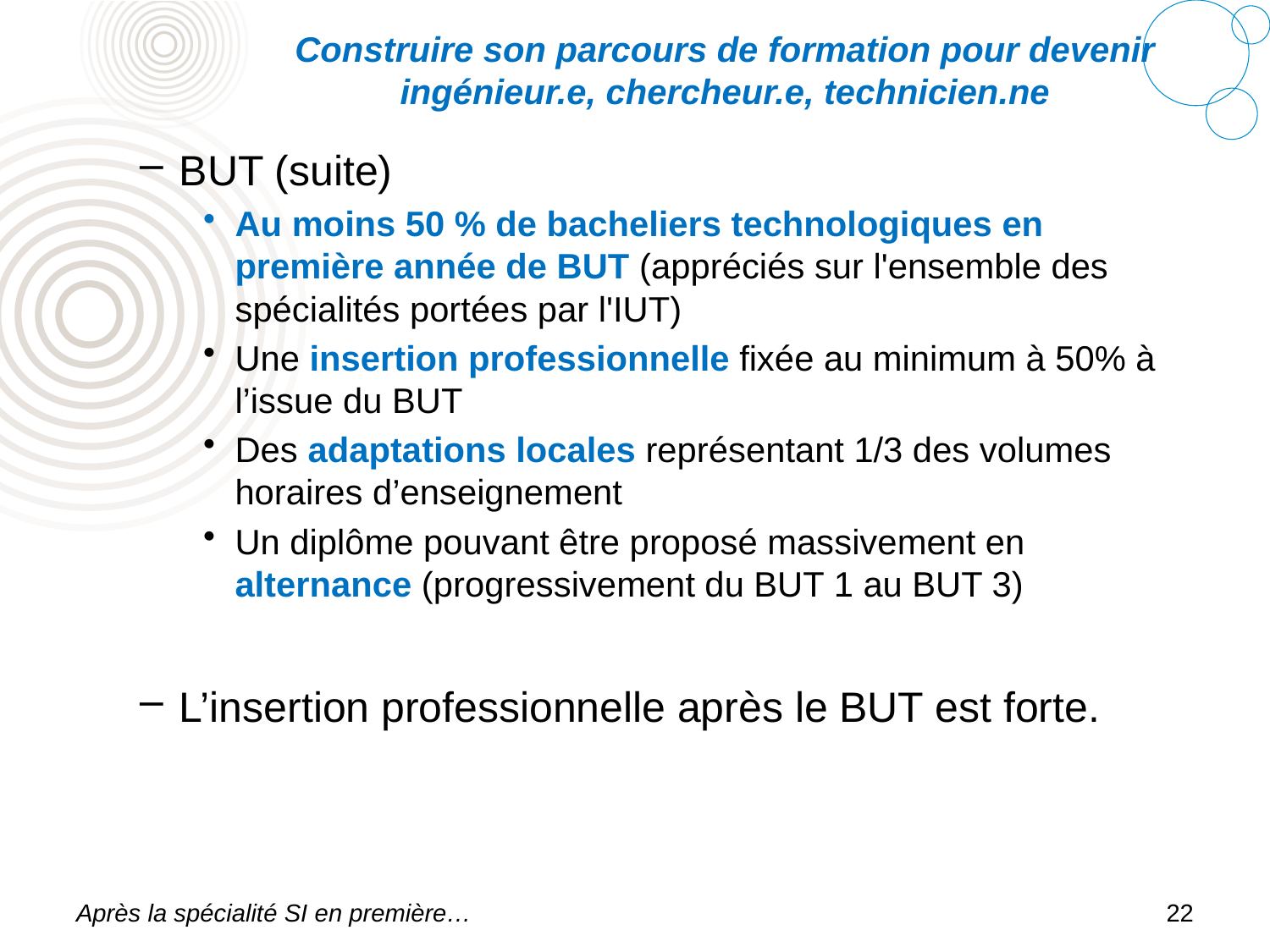

# Construire son parcours de formation pour devenir ingénieur.e, chercheur.e, technicien.ne
BUT (suite)
Au moins 50 % de bacheliers technologiques en première année de BUT (appréciés sur l'ensemble des spécialités portées par l'IUT)
Une insertion professionnelle fixée au minimum à 50% à l’issue du BUT
Des adaptations locales représentant 1/3 des volumes horaires d’enseignement
Un diplôme pouvant être proposé massivement en alternance (progressivement du BUT 1 au BUT 3)

L’insertion professionnelle après le BUT est forte.
Après la spécialité SI en première…
22